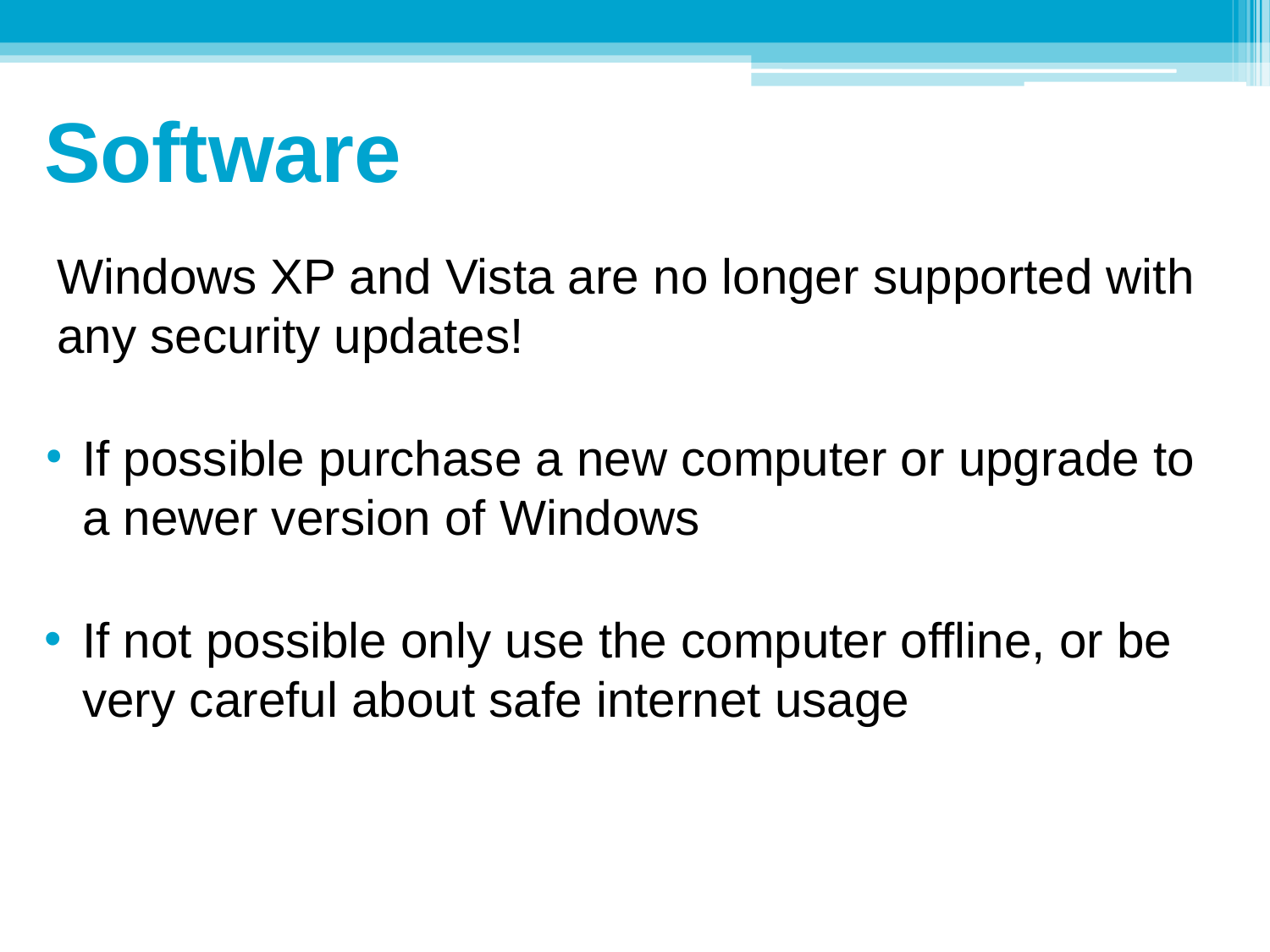

# Software
Windows XP and Vista are no longer supported with any security updates!

If possible purchase a new computer or upgrade to a newer version of Windows

If not possible only use the computer offline, or be very careful about safe internet usage